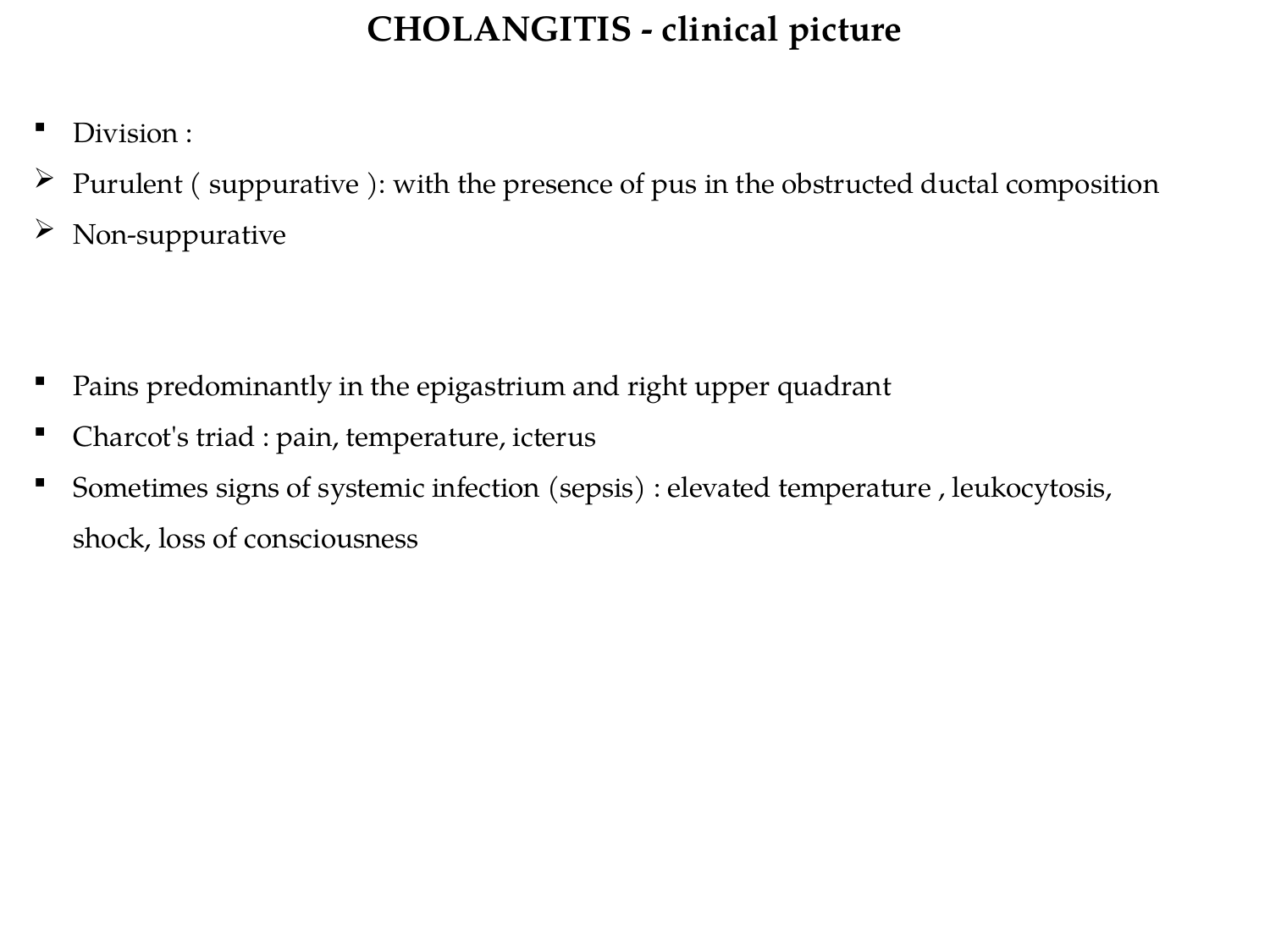

CHOLANGITIS - clinical picture
Division :
Purulent ( suppurative ): with the presence of pus in the obstructed ductal composition
Non-suppurative

Pains predominantly in the epigastrium and right upper quadrant
Charcot's triad : pain, temperature, icterus
Sometimes signs of systemic infection (sepsis) : elevated temperature , leukocytosis, shock, loss of consciousness